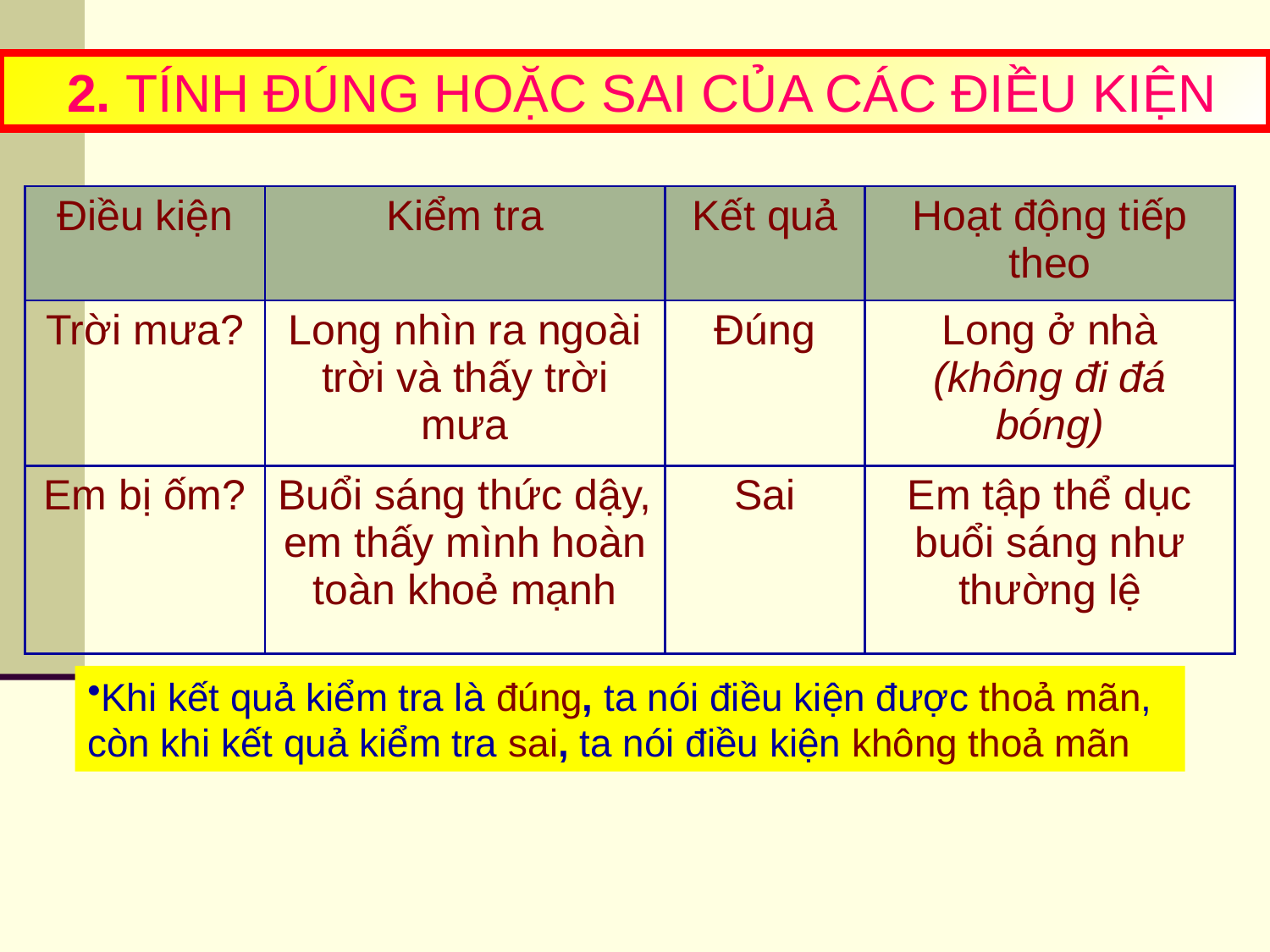

2. TÍNH ĐÚNG HOẶC SAI CỦA CÁC ĐIỀU KIỆN
| Điều kiện | Kiểm tra | Kết quả | Hoạt động tiếp theo |
| --- | --- | --- | --- |
| Trời mưa? | Long nhìn ra ngoài trời và thấy trời mưa | Đúng | Long ở nhà (không đi đá bóng) |
| Em bị ốm? | Buổi sáng thức dậy, em thấy mình hoàn toàn khoẻ mạnh | Sai | Em tập thể dục buổi sáng như thường lệ |
Khi kết quả kiểm tra là đúng, ta nói điều kiện được thoả mãn, còn khi kết quả kiểm tra sai, ta nói điều kiện không thoả mãn